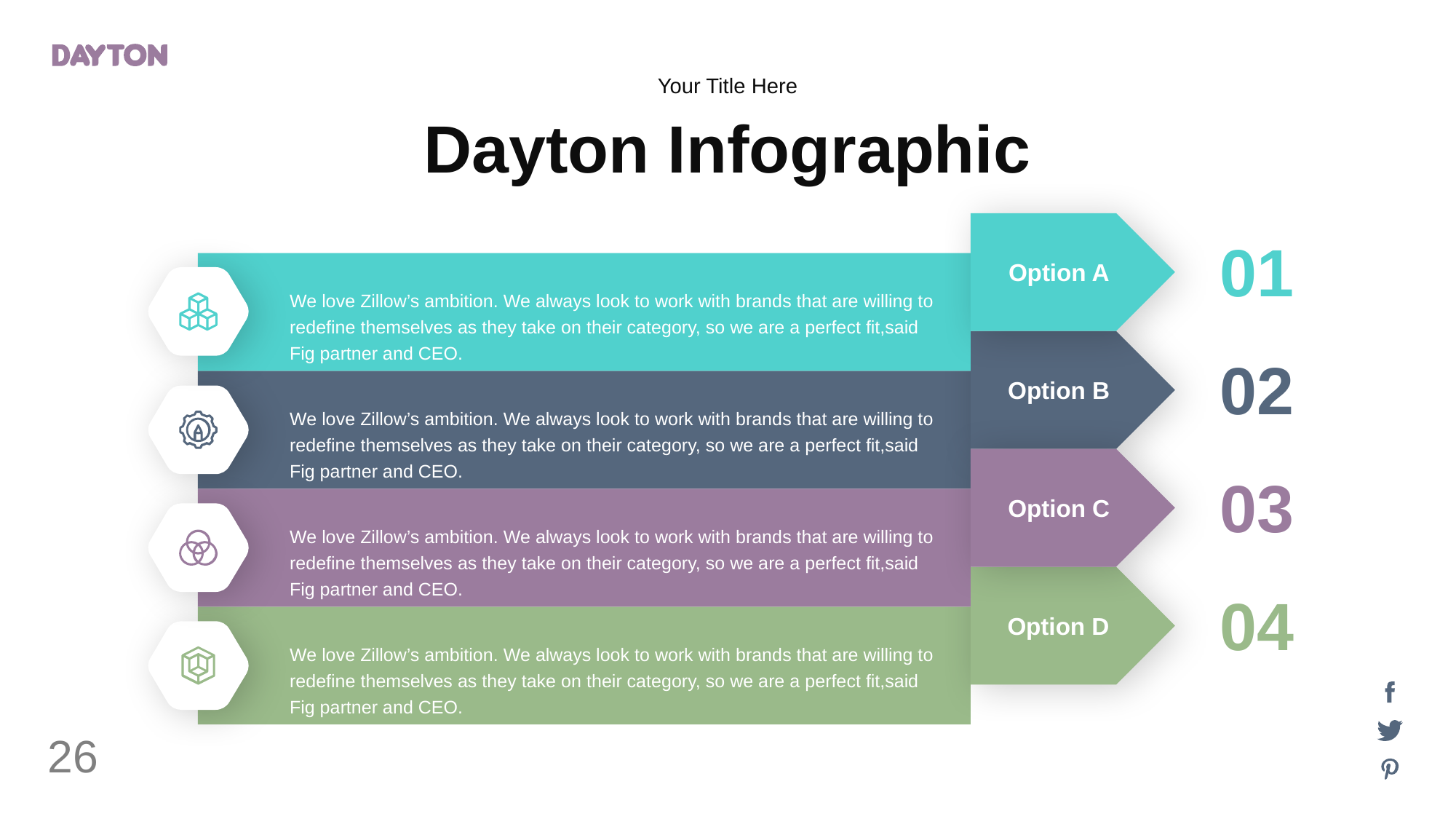

Your Title Here
Dayton Infographic

Option A

01
We love Zillow’s ambition. We always look to work with brands that are willing to redefine themselves as they take on their category, so we are a perfect fit,said Fig partner and CEO.

Option B

02
We love Zillow’s ambition. We always look to work with brands that are willing to redefine themselves as they take on their category, so we are a perfect fit,said Fig partner and CEO.

Option C

03
We love Zillow’s ambition. We always look to work with brands that are willing to redefine themselves as they take on their category, so we are a perfect fit,said Fig partner and CEO.

Option D

04
We love Zillow’s ambition. We always look to work with brands that are willing to redefine themselves as they take on their category, so we are a perfect fit,said Fig partner and CEO.